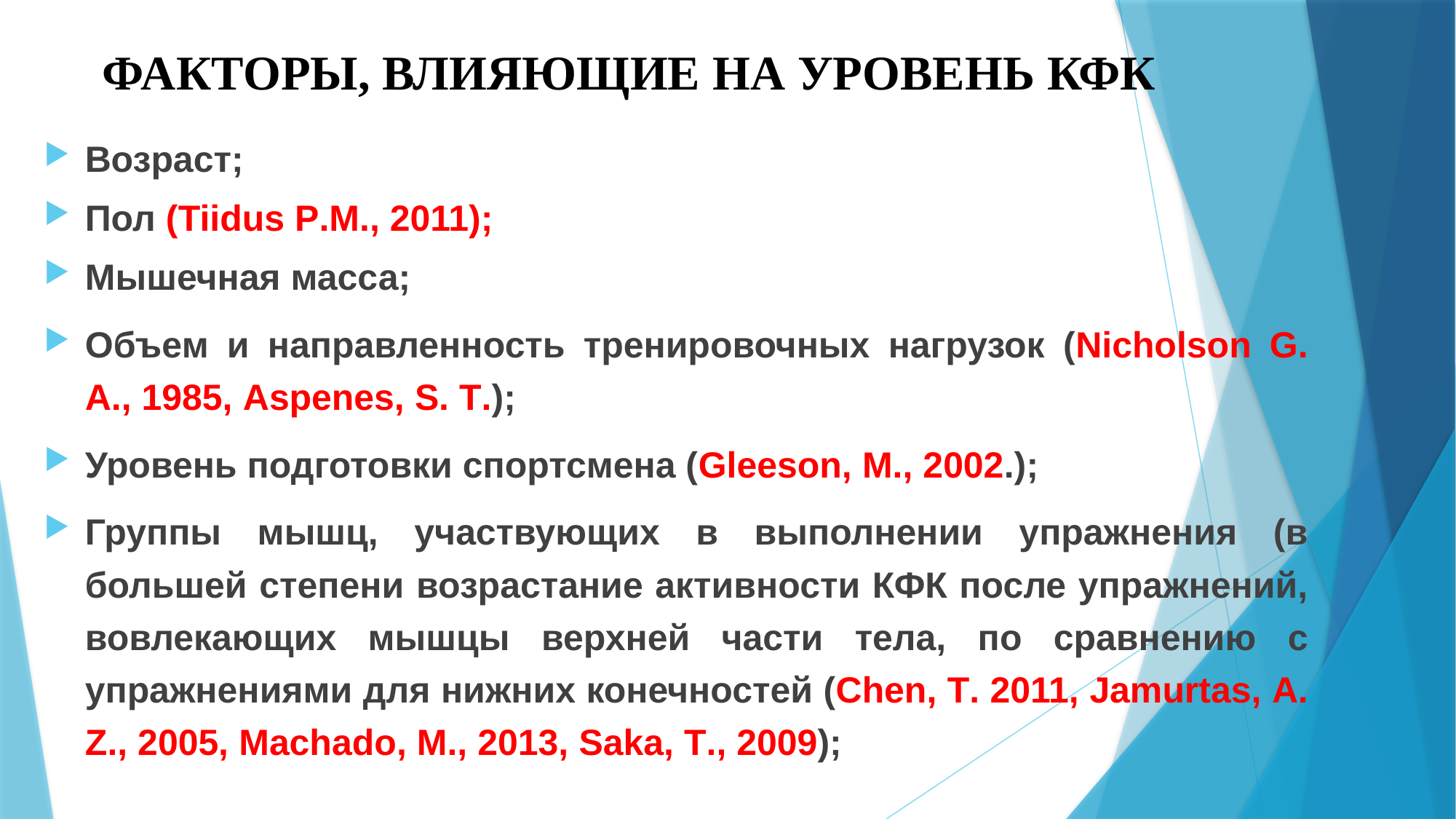

# ФАКТОРЫ, ВЛИЯЮЩИЕ НА УРОВЕНЬ КФК
Возраст;
Пол (Tiidus P.M., 2011);
Мышечная масса;
Объем и направленность тренировочных нагрузок (Nicholson G. A., 1985, Aspenes, S. T.);
Уровень подготовки спортсмена (Gleeson, M., 2002.);
Группы мышц, участвующих в выполнении упражнения (в большей степени возрастание активности КФК после упражнений, вовлекающих мышцы верхней части тела, по сравнению с упражнениями для нижних конечностей (Chen, T. 2011, Jamurtas, A. Z., 2005, Machado, M., 2013, Saka, T., 2009);